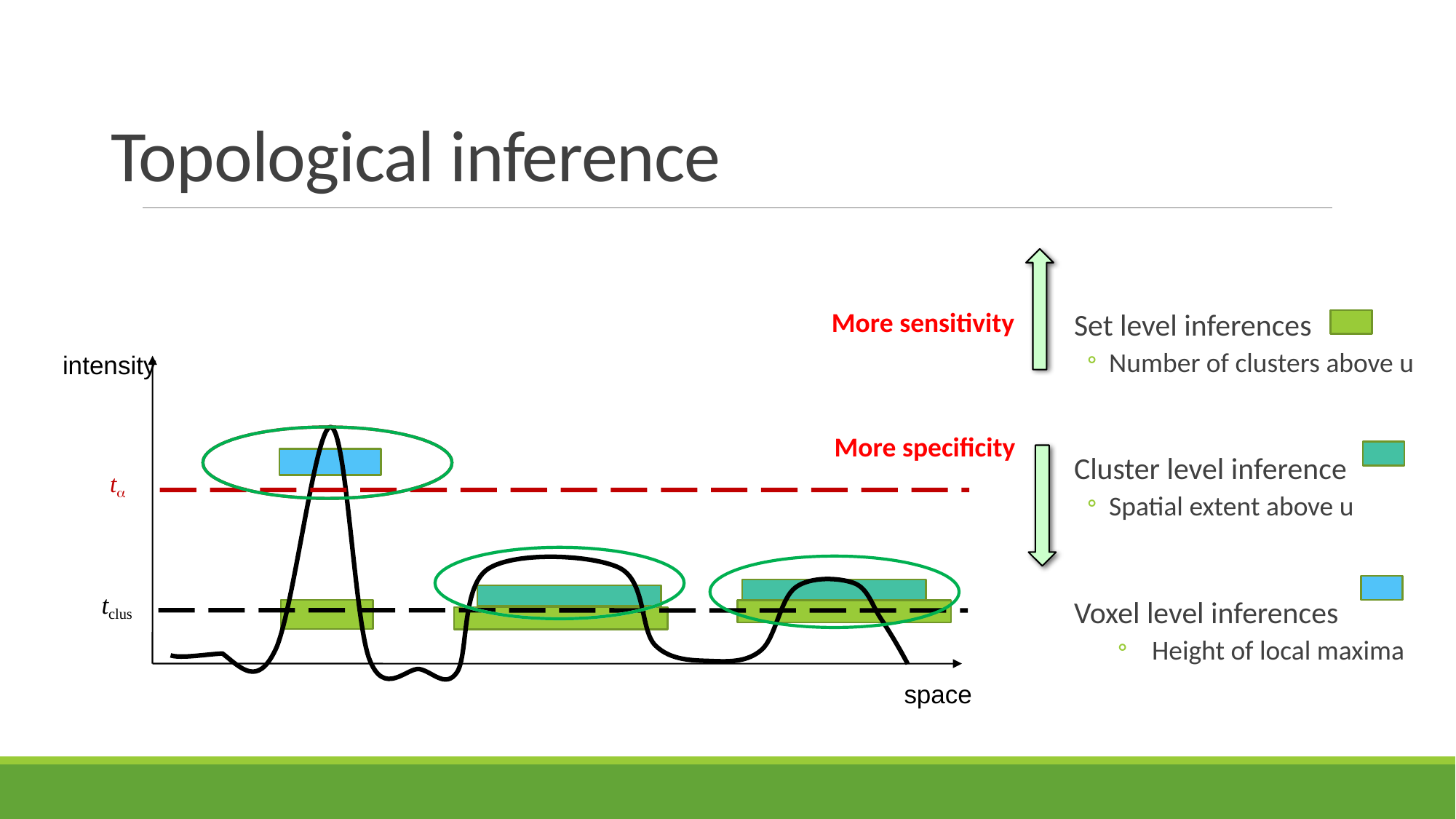

# Topological inference

More sensitivity
Set level inferences
Number of clusters above u

Cluster level inference
Spatial extent above u

Voxel level inferences
Height of local maxima

intensity

space

tα

tclus

More specificity